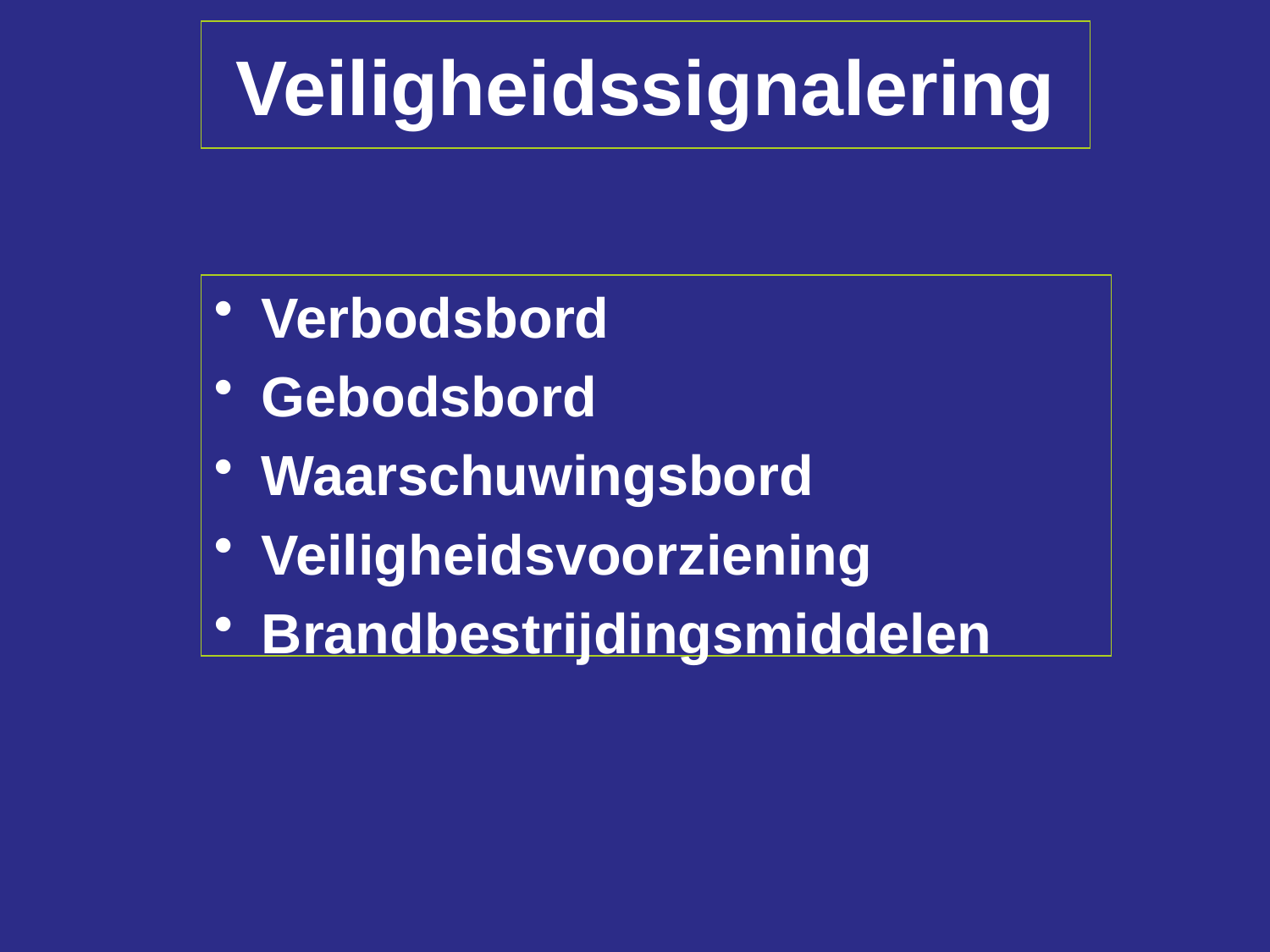

# Veiligheidssignalering
Verbodsbord
Gebodsbord
Waarschuwingsbord
Veiligheidsvoorziening
Brandbestrijdingsmiddelen